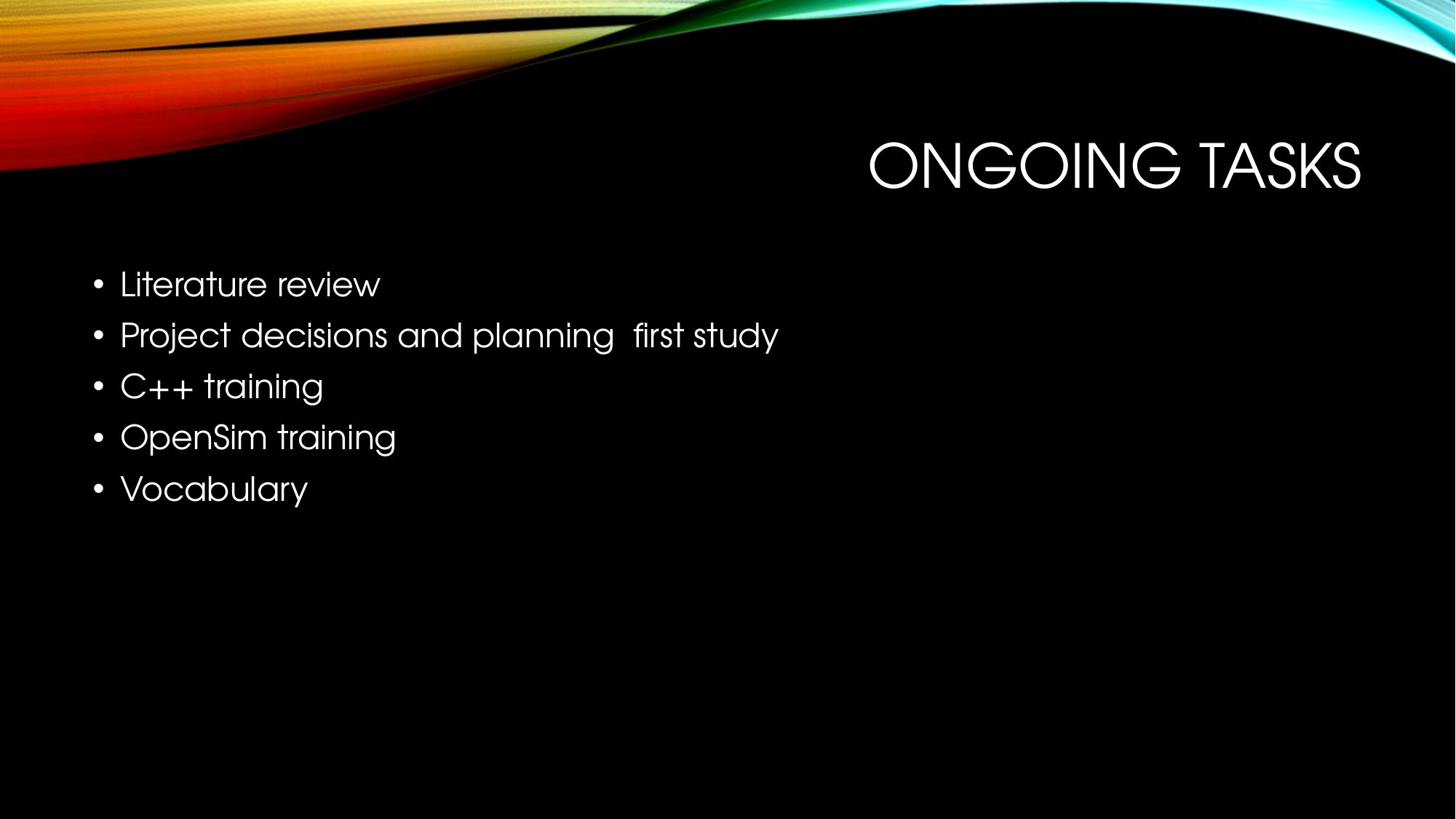

# Ongoing tasks
Literature review
Project decisions and planning  first study
C++ training
OpenSim training
Vocabulary